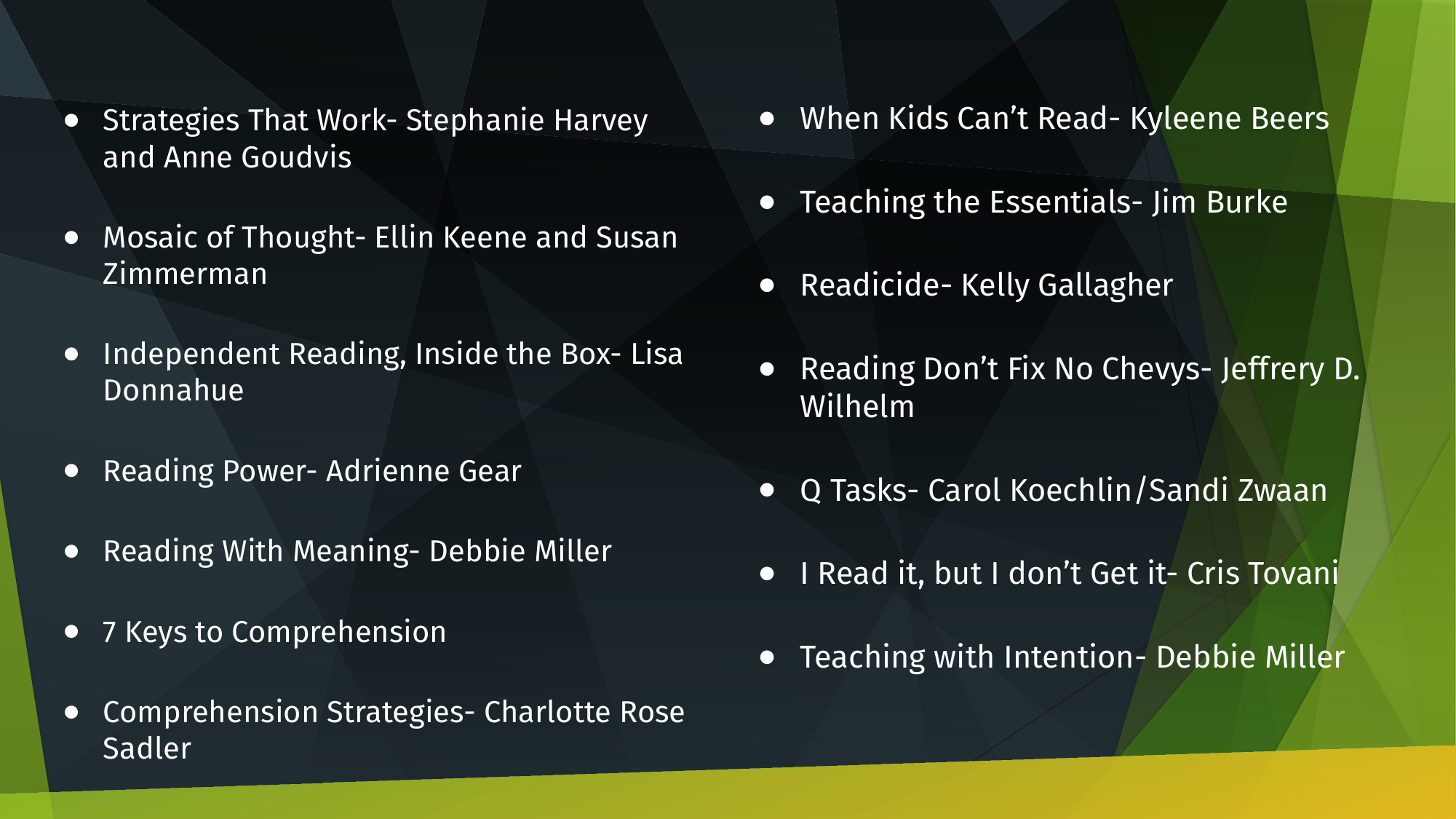

Strategies That Work- Stephanie Harvey and Anne Goudvis

Mosaic of Thought- Ellin Keene and Susan Zimmerman

Independent Reading, Inside the Box- Lisa Donnahue

Reading Power- Adrienne Gear

Reading With Meaning- Debbie Miller

7 Keys to Comprehension

Comprehension Strategies- Charlotte Rose Sadler

When Kids Can’t Read- Kyleene Beers

Teaching the Essentials- Jim Burke

Readicide- Kelly Gallagher

Reading Don’t Fix No Chevys- Jeffrery D. Wilhelm

Q Tasks- Carol Koechlin/Sandi Zwaan

I Read it, but I don’t Get it- Cris Tovani

Teaching with Intention- Debbie Miller